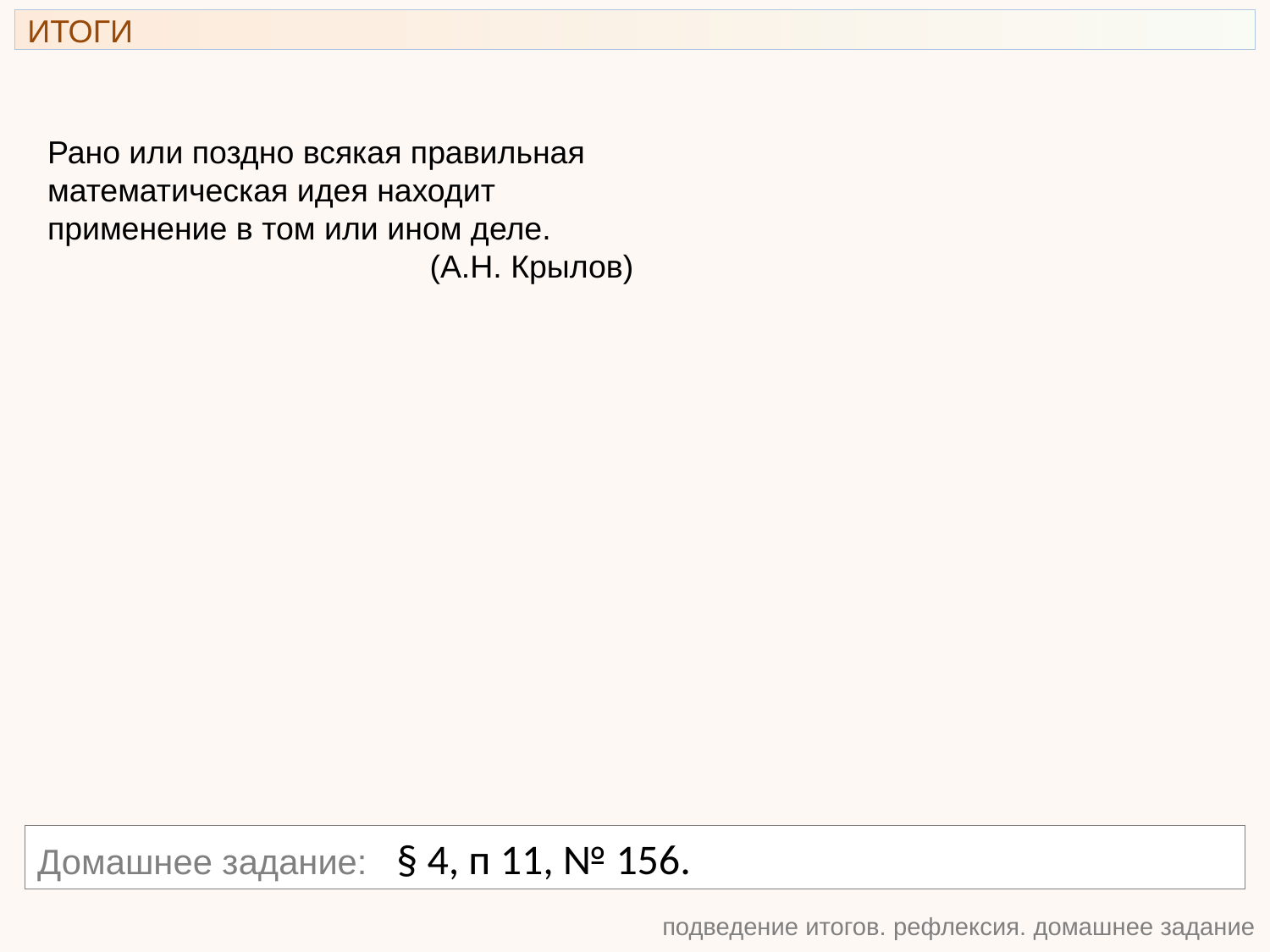

ИТОГИ
Рано или поздно всякая правильная математическая идея находит применение в том или ином деле.
                                           (А.Н. Крылов)
Домашнее задание:   § 4, п 11, № 156.
подведение итогов. рефлексия. домашнее задание